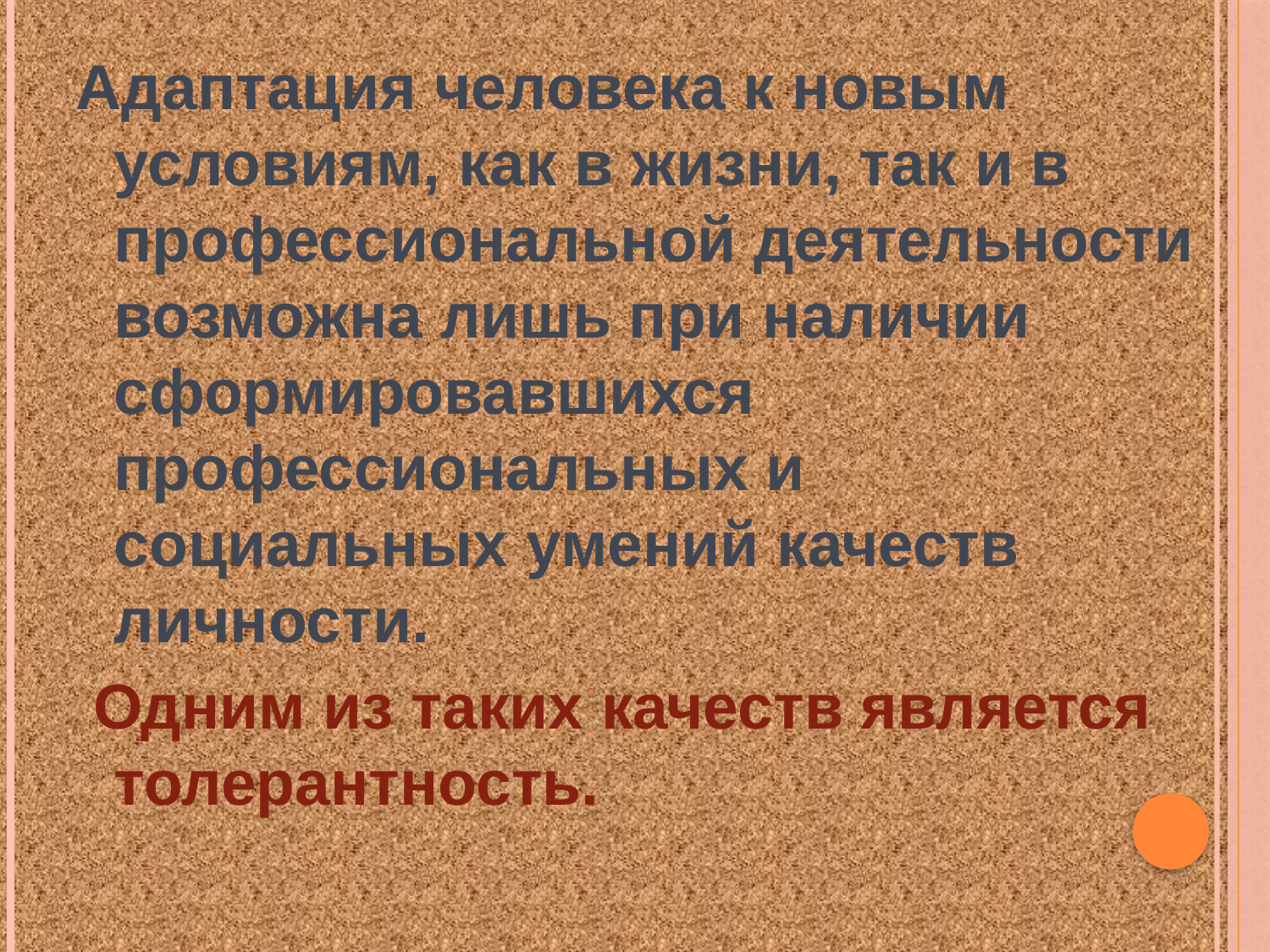

Адаптация человека к новым условиям, как в жизни, так и в профессиональной деятельности возможна лишь при наличии сформировавшихся профессиональных и социальных умений качеств личности.
 Одним из таких качеств является толерантность.